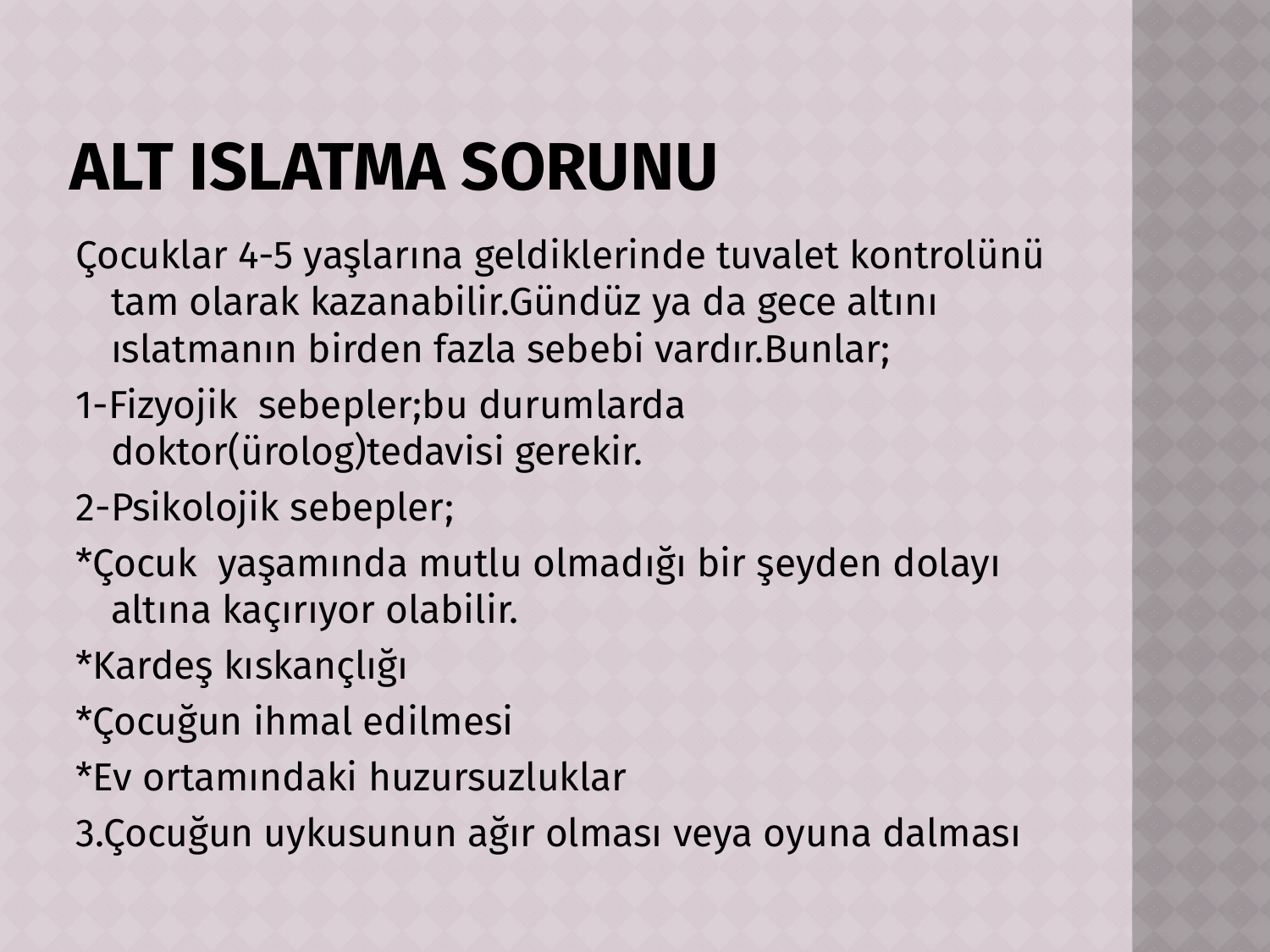

# Alt ıslatma sorunu
Çocuklar 4-5 yaşlarına geldiklerinde tuvalet kontrolünü tam olarak kazanabilir.Gündüz ya da gece altını ıslatmanın birden fazla sebebi vardır.Bunlar;
1-Fizyojik  sebepler;bu durumlarda doktor(ürolog)tedavisi gerekir.
2-Psikolojik sebepler;
*Çocuk  yaşamında mutlu olmadığı bir şeyden dolayı altına kaçırıyor olabilir.
*Kardeş kıskançlığı
*Çocuğun ihmal edilmesi
*Ev ortamındaki huzursuzluklar
3.Çocuğun uykusunun ağır olması veya oyuna dalması